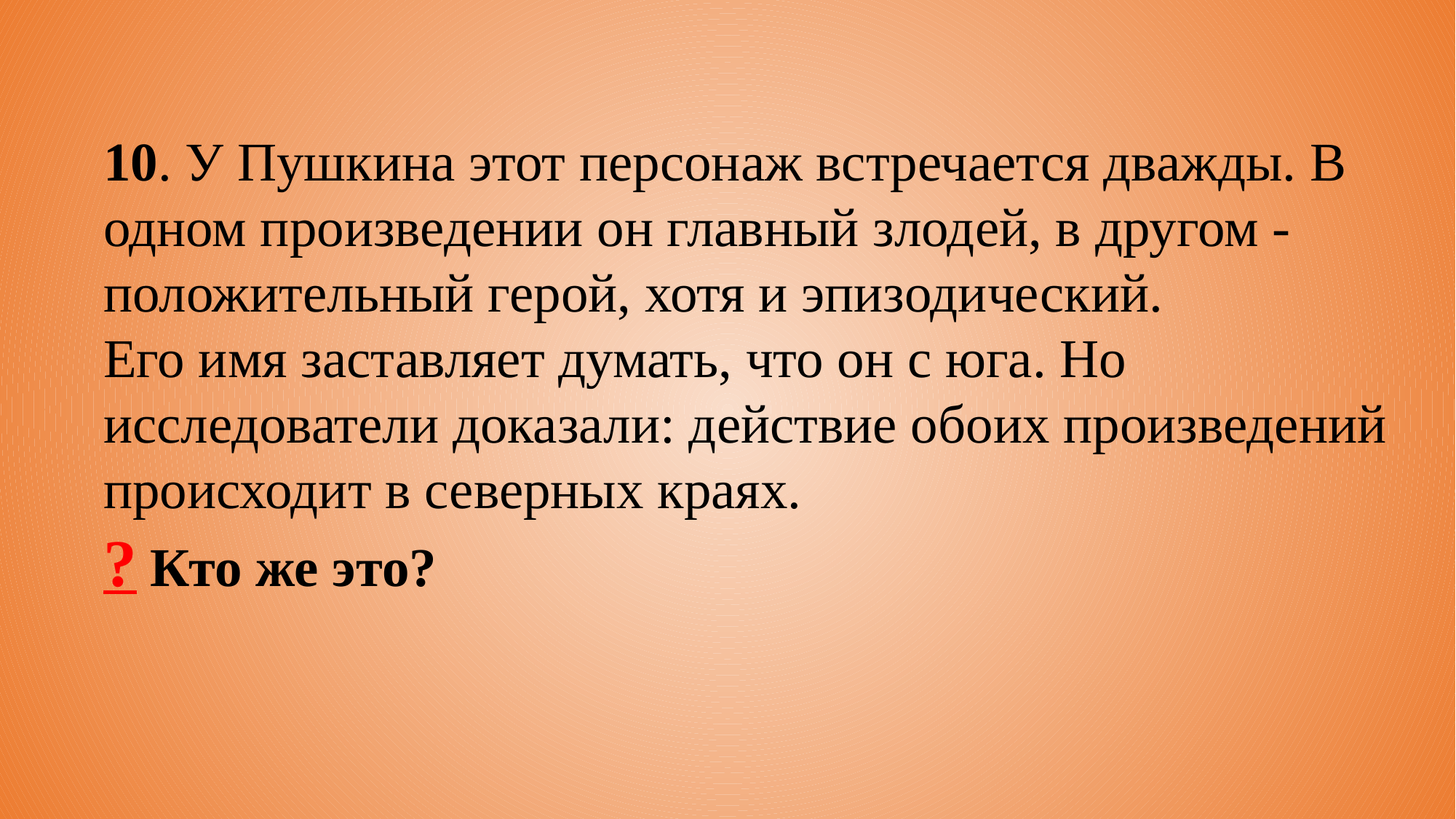

10. У Пушкина этот персонаж встречается дважды. В одном произведении он главный злодей, в другом - положительный герой, хотя и эпизодический.
Его имя заставляет думать, что он с юга. Но исследователи доказали: действие обоих произведений происходит в северных краях.
? Кто же это?